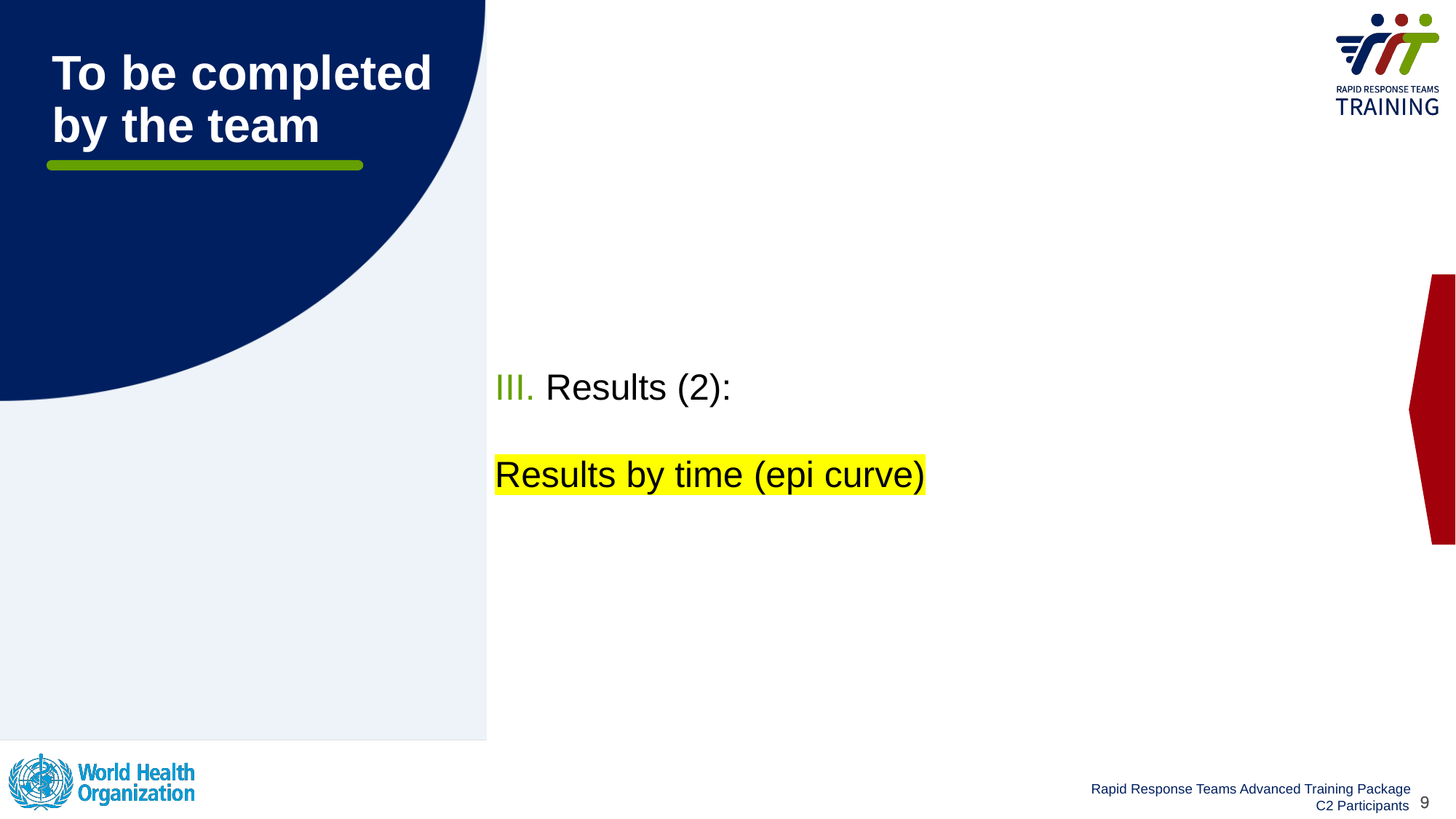

# To be completed by the team
III. Results (2):

Results by time (epi curve)